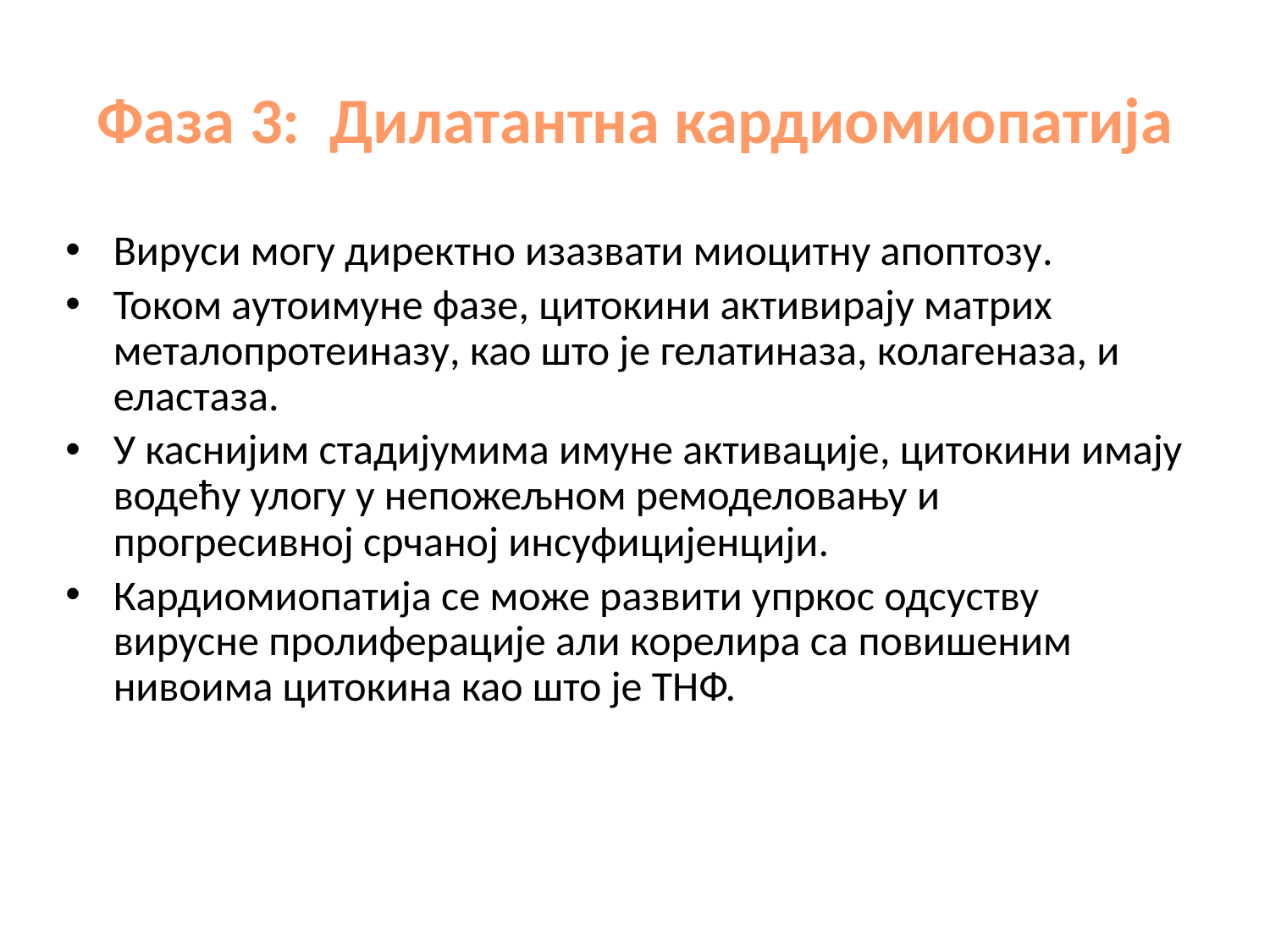

# Фаза 3:  Дилатантна кардиомиопатија
Вируси могу директно изазвати миоцитну апоптозу.
Током аутоимуне фазе, цитокини активирају матриx металопротеиназу, као што је гелатиназа, колагеназа, и еластаза.
У каснијим стадијумима имуне активације, цитокини имају водећу улогу у непожељном ремоделовању и прогресивној срчаној инсуфицијенцији.
Кардиомиопатија се може развити упркос одсуству вирусне пролиферације али корелира са повишеним нивоима цитокина као што је ТНФ.